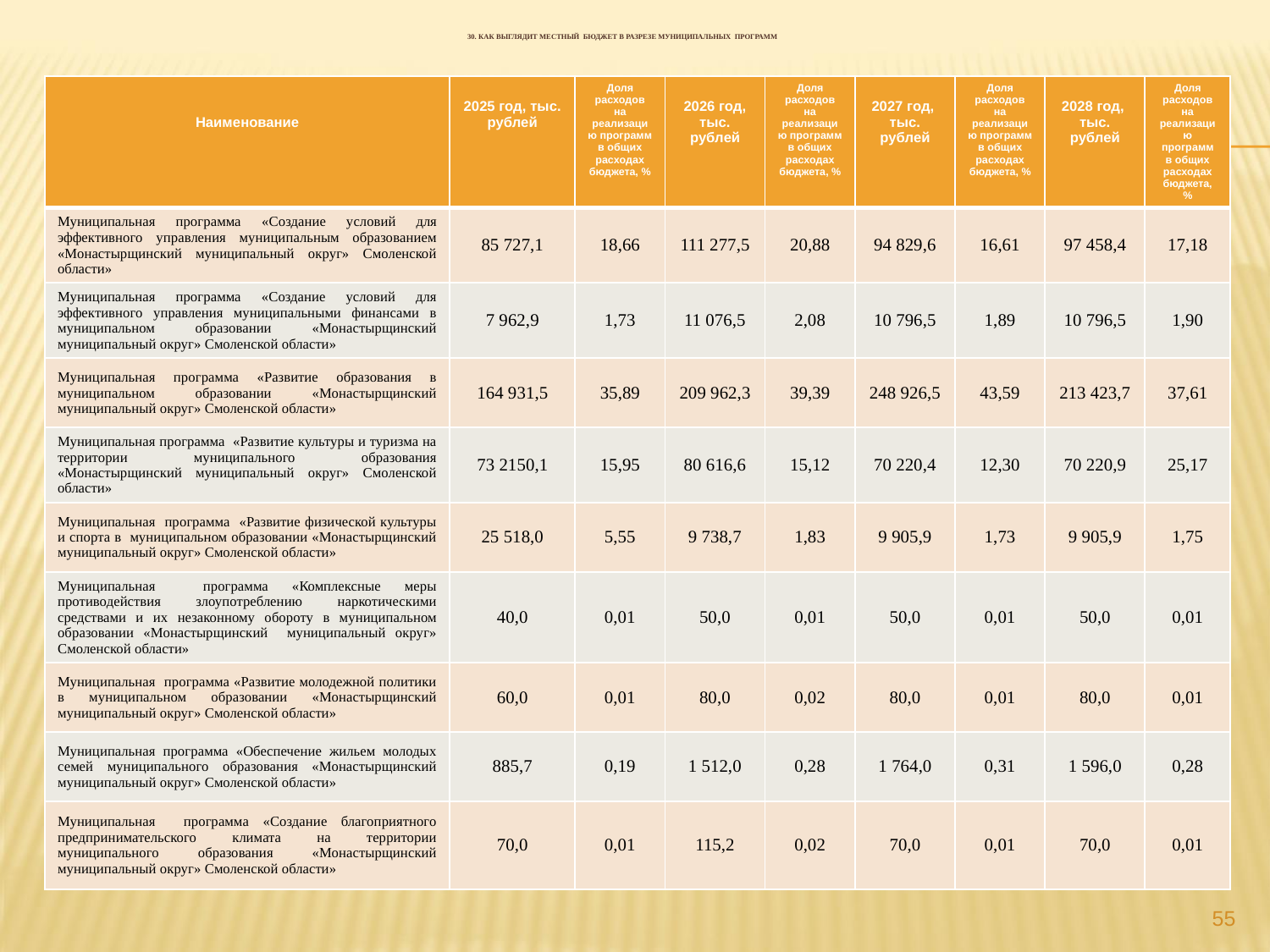

# 30. Как выглядит местный  бюджет в разрезе муниципальных  программ
| Наименование | 2025 год, тыс. рублей | Доля расходов на реализацию программ в общих расходах бюджета, % | 2026 год, тыс. рублей | Доля расходов на реализацию программ в общих расходах бюджета, % | 2027 год, тыс. рублей | Доля расходов на реализацию программ в общих расходах бюджета, % | 2028 год, тыс. рублей | Доля расходов на реализацию программ в общих расходах бюджета, % |
| --- | --- | --- | --- | --- | --- | --- | --- | --- |
| Муниципальная программа «Создание условий для эффективного управления муниципальным образованием «Монастырщинский муниципальный округ» Смоленской области» | 85 727,1 | 18,66 | 111 277,5 | 20,88 | 94 829,6 | 16,61 | 97 458,4 | 17,18 |
| Муниципальная программа «Создание условий для эффективного управления муниципальными финансами в муниципальном образовании «Монастырщинский муниципальный округ» Смоленской области» | 7 962,9 | 1,73 | 11 076,5 | 2,08 | 10 796,5 | 1,89 | 10 796,5 | 1,90 |
| Муниципальная программа «Развитие образования в муниципальном образовании «Монастырщинский муниципальный округ» Смоленской области» | 164 931,5 | 35,89 | 209 962,3 | 39,39 | 248 926,5 | 43,59 | 213 423,7 | 37,61 |
| Муниципальная программа «Развитие культуры и туризма на территории муниципального образования «Монастырщинский муниципальный округ» Смоленской области» | 73 2150,1 | 15,95 | 80 616,6 | 15,12 | 70 220,4 | 12,30 | 70 220,9 | 25,17 |
| Муниципальная программа «Развитие физической культуры и спорта в муниципальном образовании «Монастырщинский муниципальный округ» Смоленской области» | 25 518,0 | 5,55 | 9 738,7 | 1,83 | 9 905,9 | 1,73 | 9 905,9 | 1,75 |
| Муниципальная программа «Комплексные меры противодействия злоупотреблению наркотическими средствами и их незаконному обороту в муниципальном образовании «Монастырщинский муниципальный округ» Смоленской области» | 40,0 | 0,01 | 50,0 | 0,01 | 50,0 | 0,01 | 50,0 | 0,01 |
| Муниципальная программа «Развитие молодежной политики в муниципальном образовании «Монастырщинский муниципальный округ» Смоленской области» | 60,0 | 0,01 | 80,0 | 0,02 | 80,0 | 0,01 | 80,0 | 0,01 |
| Муниципальная программа «Обеспечение жильем молодых семей муниципального образования «Монастырщинский муниципальный округ» Смоленской области» | 885,7 | 0,19 | 1 512,0 | 0,28 | 1 764,0 | 0,31 | 1 596,0 | 0,28 |
| Муниципальная программа «Создание благоприятного предпринимательского климата на территории муниципального образования «Монастырщинский муниципальный округ» Смоленской области» | 70,0 | 0,01 | 115,2 | 0,02 | 70,0 | 0,01 | 70,0 | 0,01 |
55